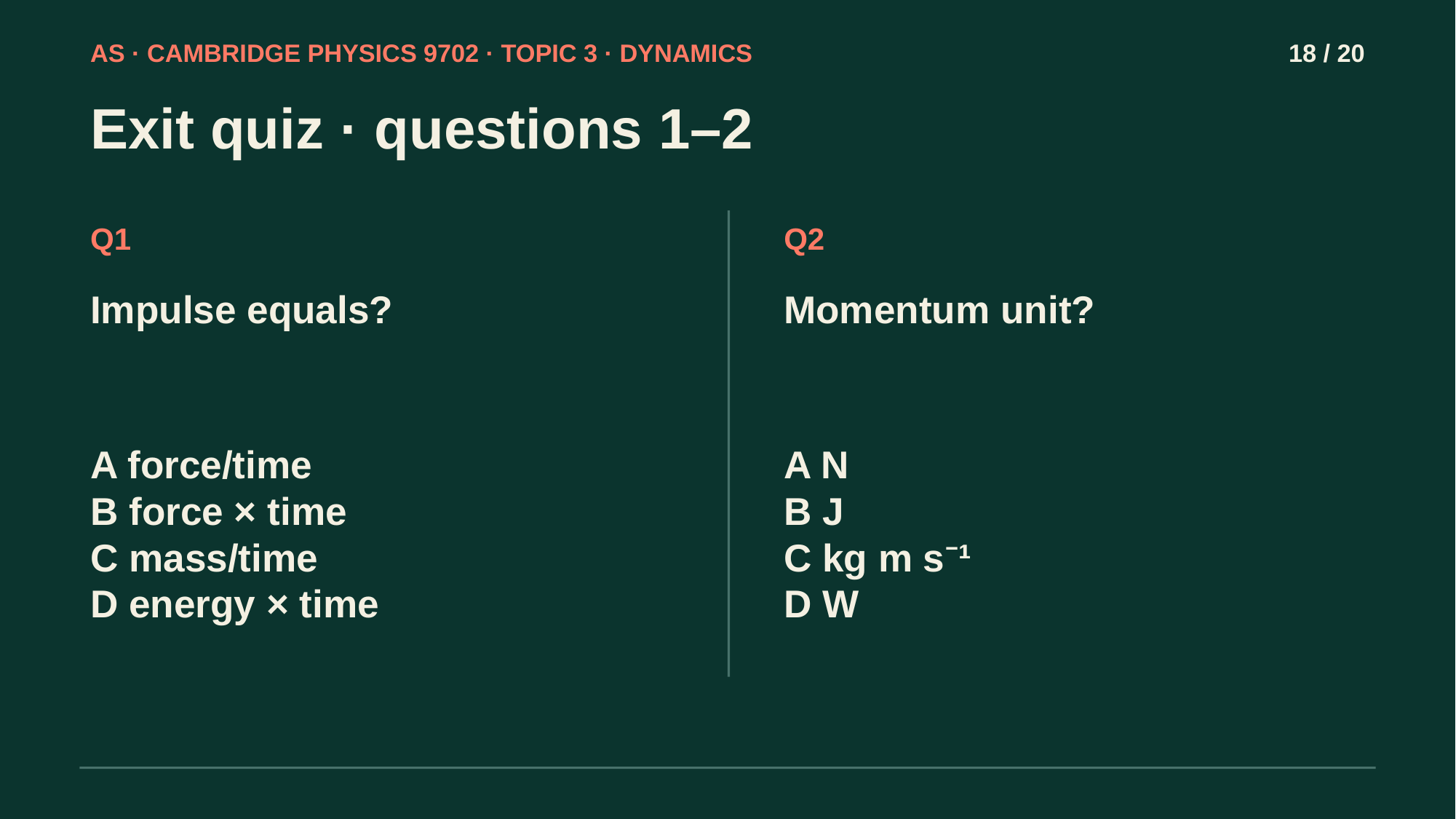

AS · CAMBRIDGE PHYSICS 9702 · TOPIC 3 · DYNAMICS
18 / 20
Exit quiz · questions 1–2

Q1
Q2
Impulse equals?
Momentum unit?
A force/time
B force × time
C mass/time
D energy × time
A N
B J
C kg m s⁻¹
D W